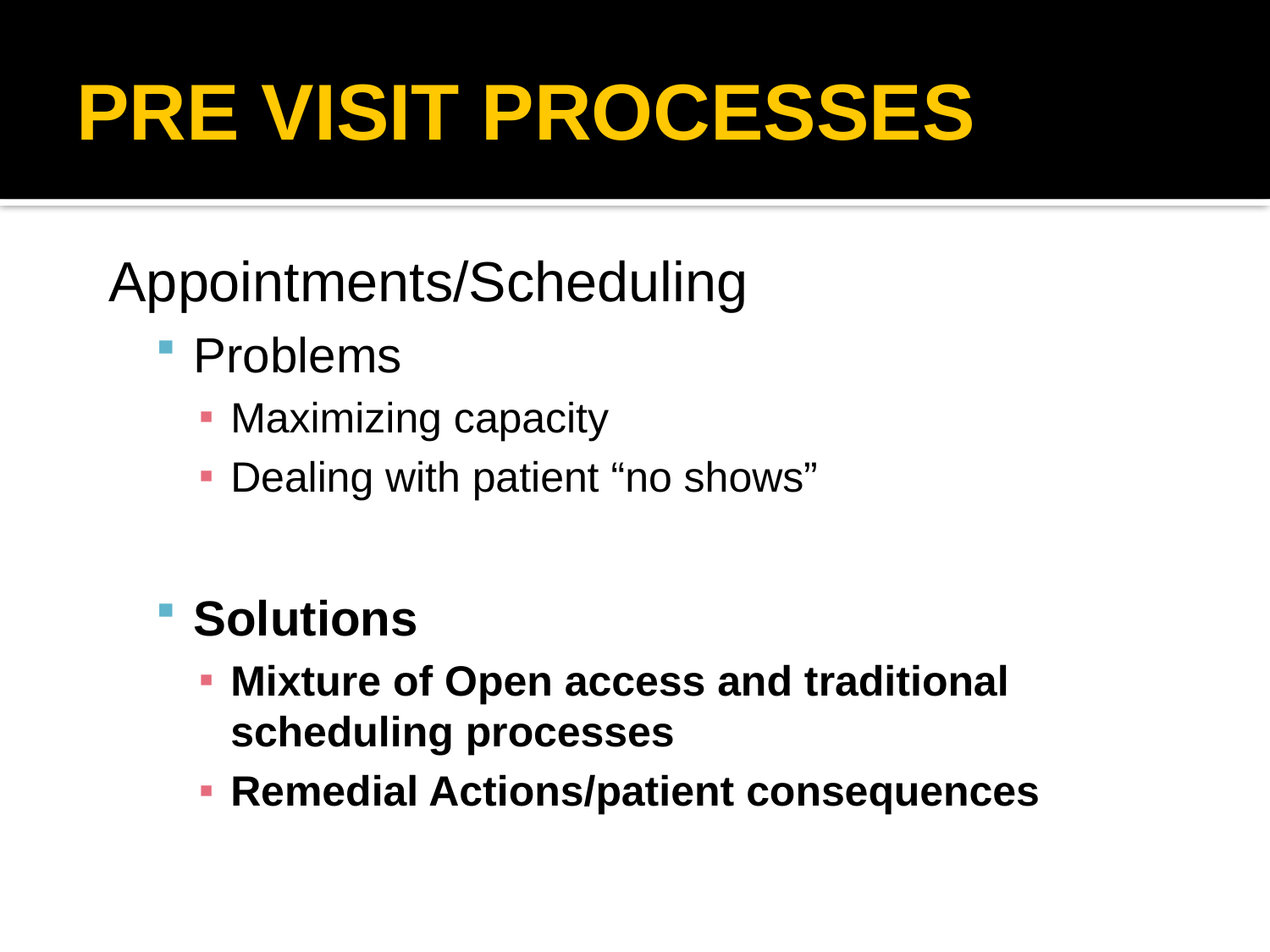

# PRE VISIT PROCESSES
Appointments/Scheduling
Problems
Maximizing capacity
Dealing with patient “no shows”

Solutions
Mixture of Open access and traditional scheduling processes
Remedial Actions/patient consequences